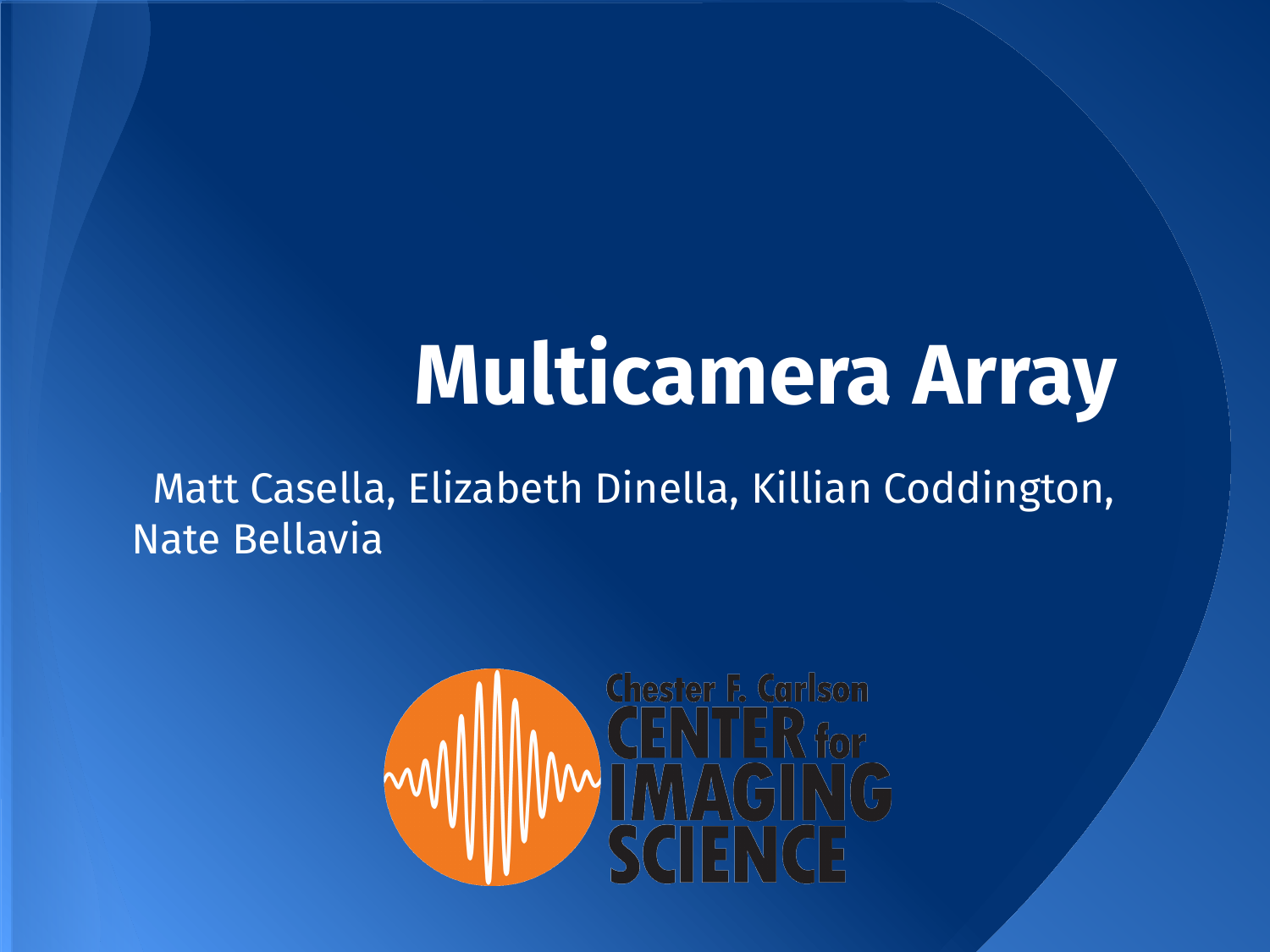

# Multicamera Array
Matt Casella, Elizabeth Dinella, Killian Coddington, Nate Bellavia